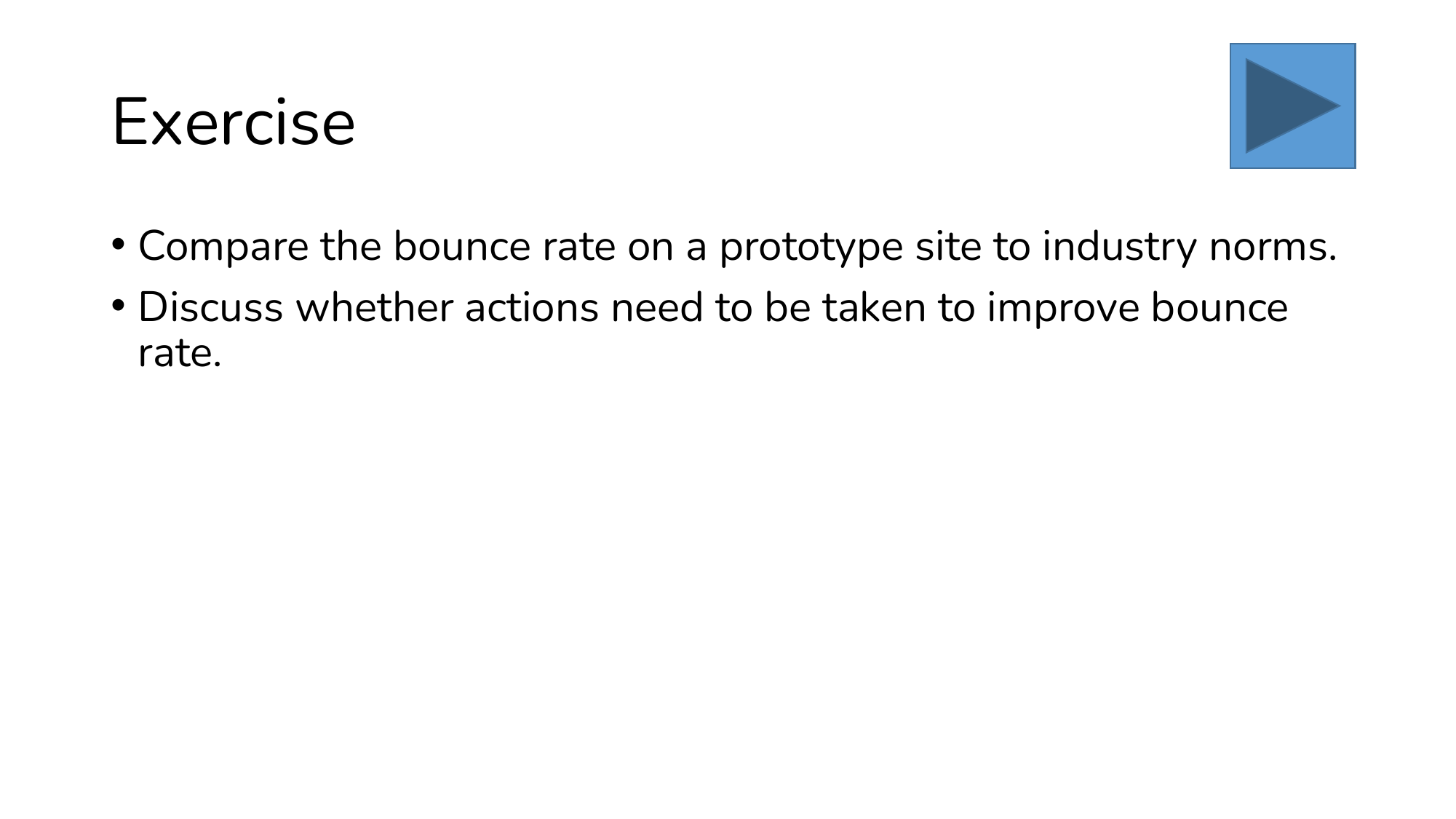

# Exercise

Compare the bounce rate on a prototype site to industry norms.
Discuss whether actions need to be taken to improve bounce rate.